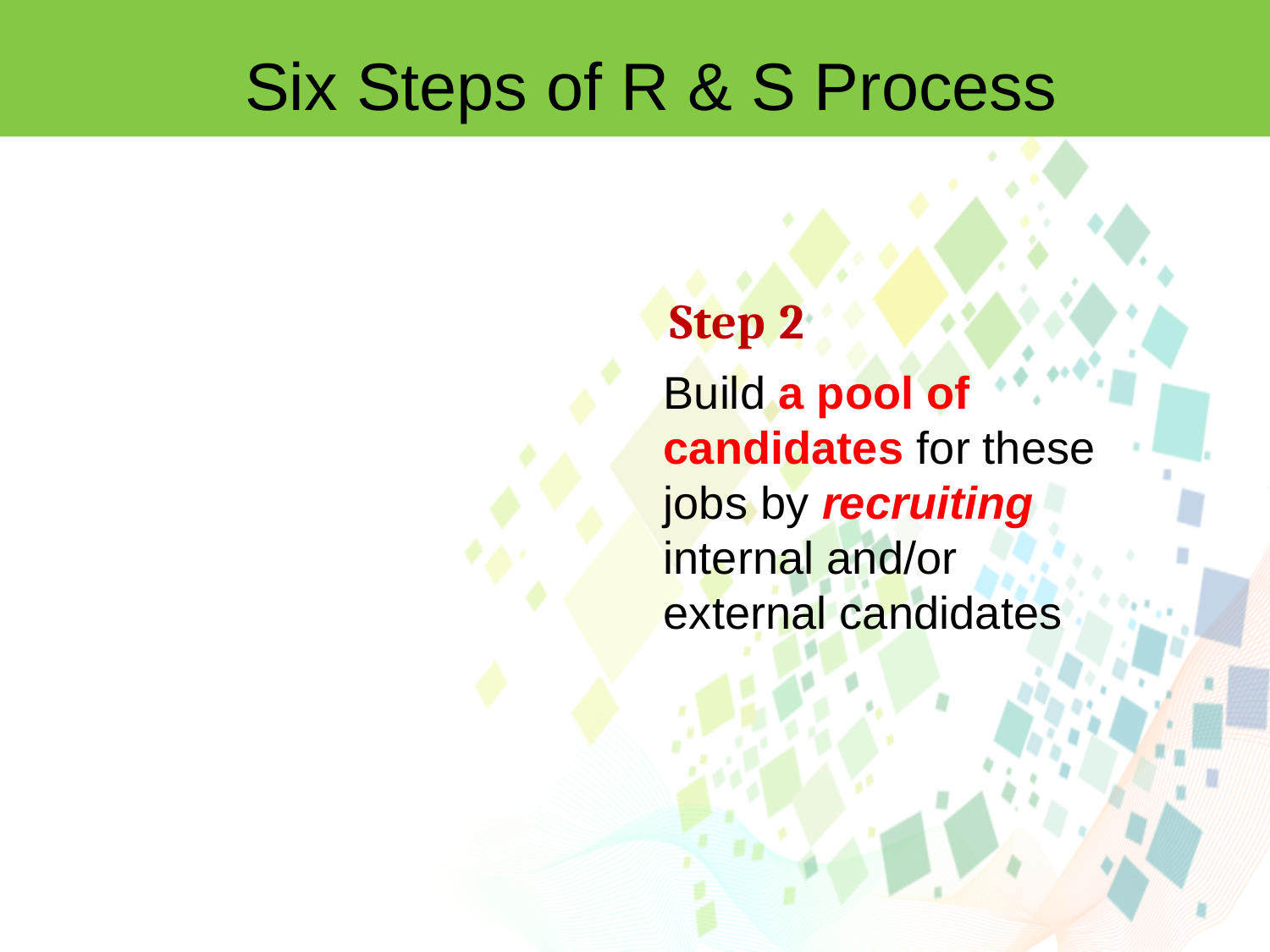

Six Steps of R & S Process
 Step 2
Build a pool of
candidates for these
jobs by recruiting
internal and/or external candidates